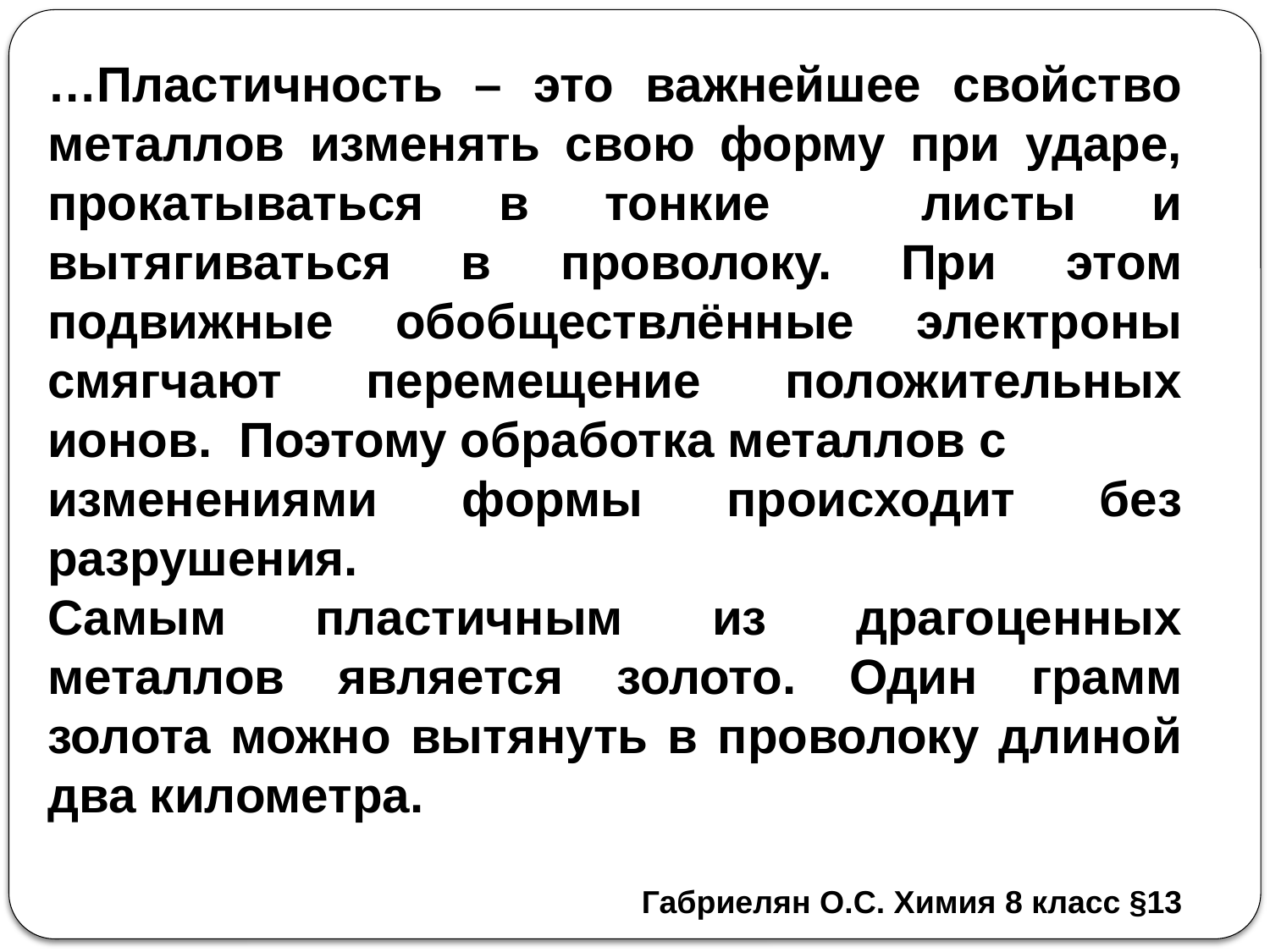

…Пластичность – это важнейшее свойство металлов изменять свою форму при ударе, прокатываться в тонкие  листы и вытягиваться в проволоку. При этом подвижные обобществлённые электроны смягчают перемещение положительных ионов.  Поэтому обработка металлов с
изменениями формы происходит без разрушения.
Самым пластичным из драгоценных металлов является золото. Один грамм золота можно вытянуть в проволоку длиной два километра.

Габриелян О.С. Химия 8 класс §13